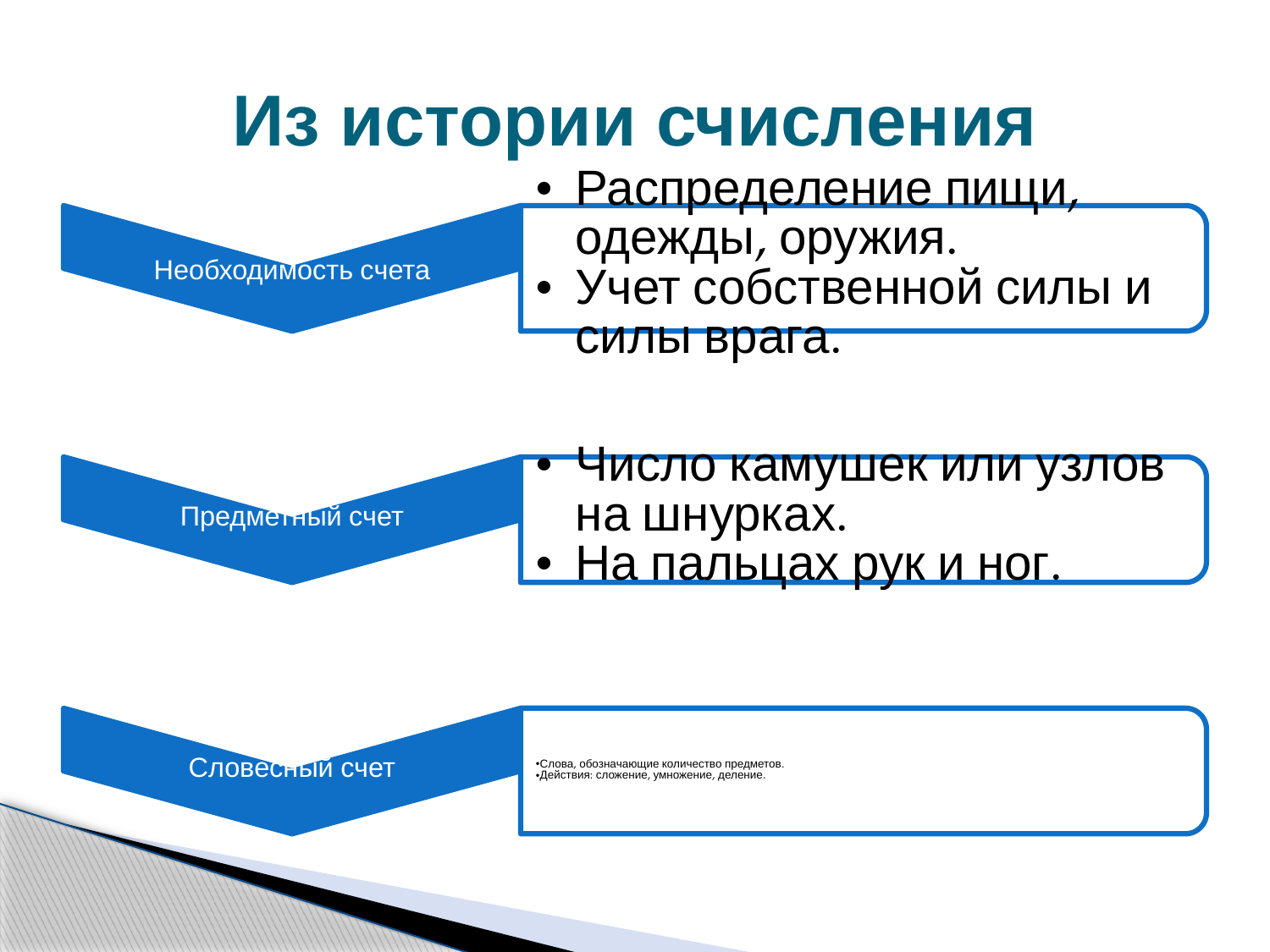

# Из истории счисления
Необходимость счета
Распределение пищи, одежды, оружия.
Учет собственной силы и силы врага.
Предметный счет
Число камушек или узлов на шнурках.
На пальцах рук и ног.
Словесный счет
Слова, обозначающие количество предметов.
Действия: сложение, умножение, деление.